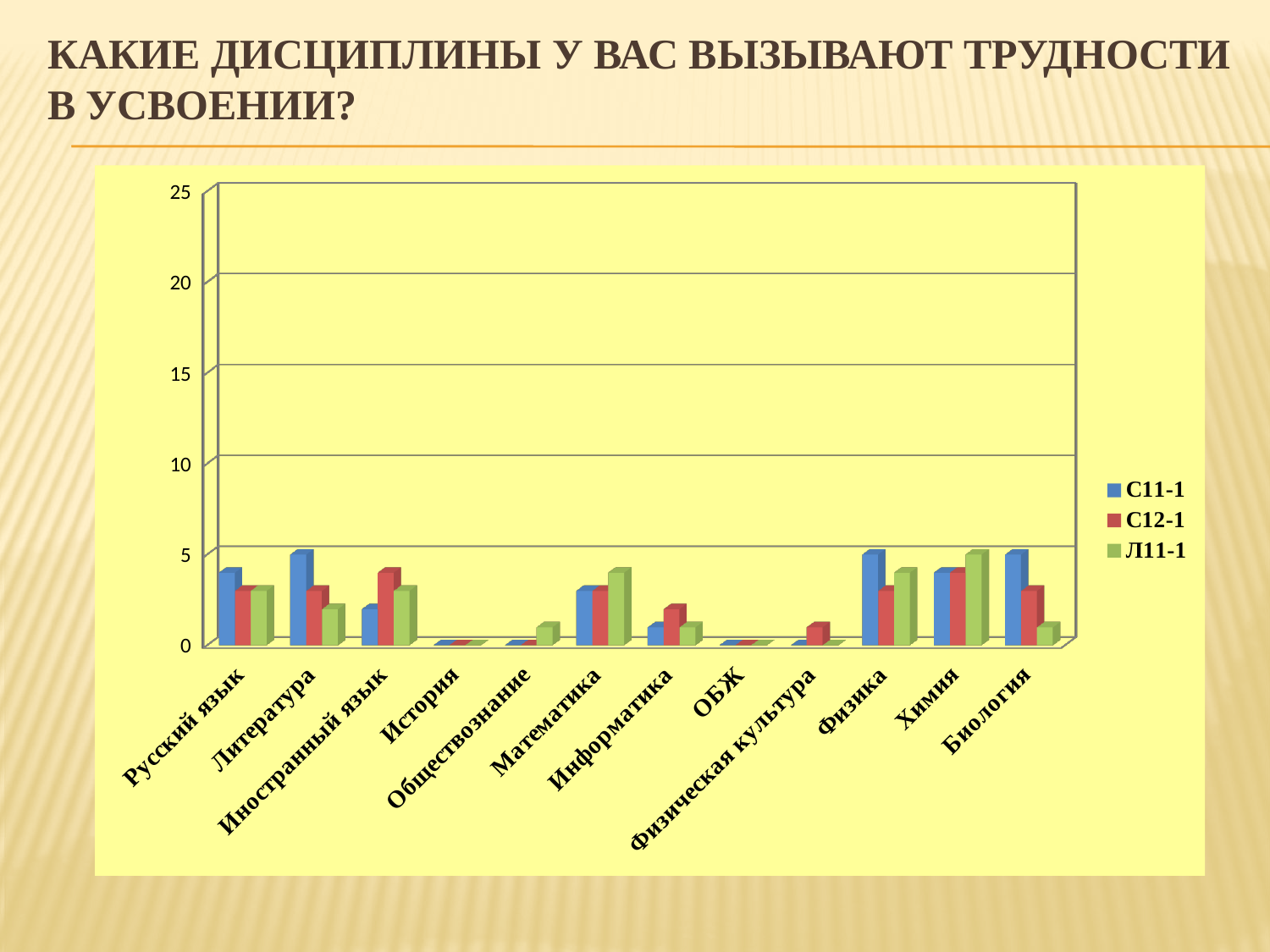

# Какие дисциплины у вас вызывают трудности в усвоении?

[unsupported chart]